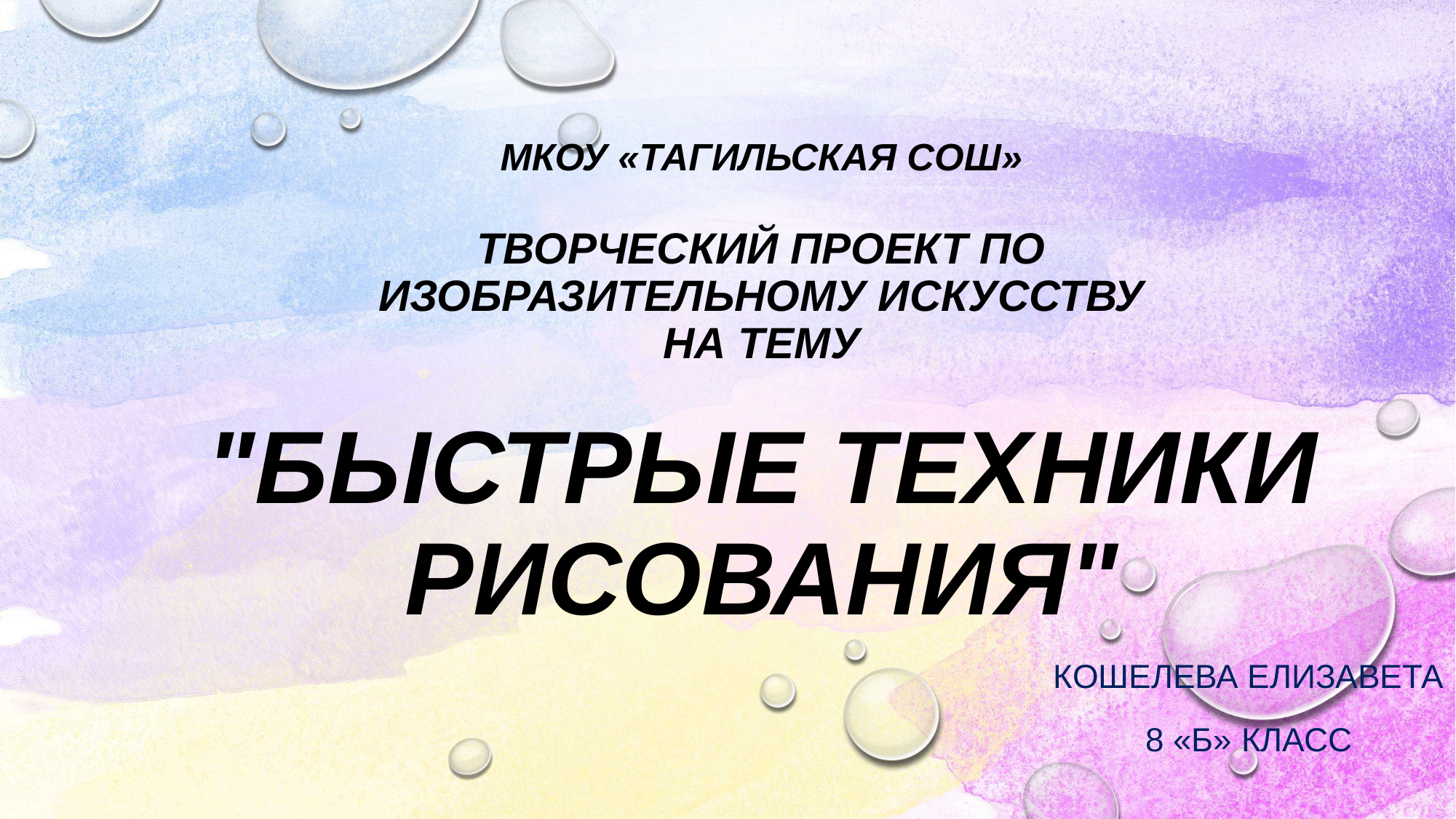

# МКОУ «Тагильская СОШ» ТВОРЧЕСКИЙ ПРОЕКТ ПО ИЗОБРАЗИТЕЛЬНОМУ ИСКУСсТВУ на тему "БЫСТРЫЕ ТЕХНИКИ РИСОВАНИЯ"
Кошелева Елизавета
8 «Б» класс